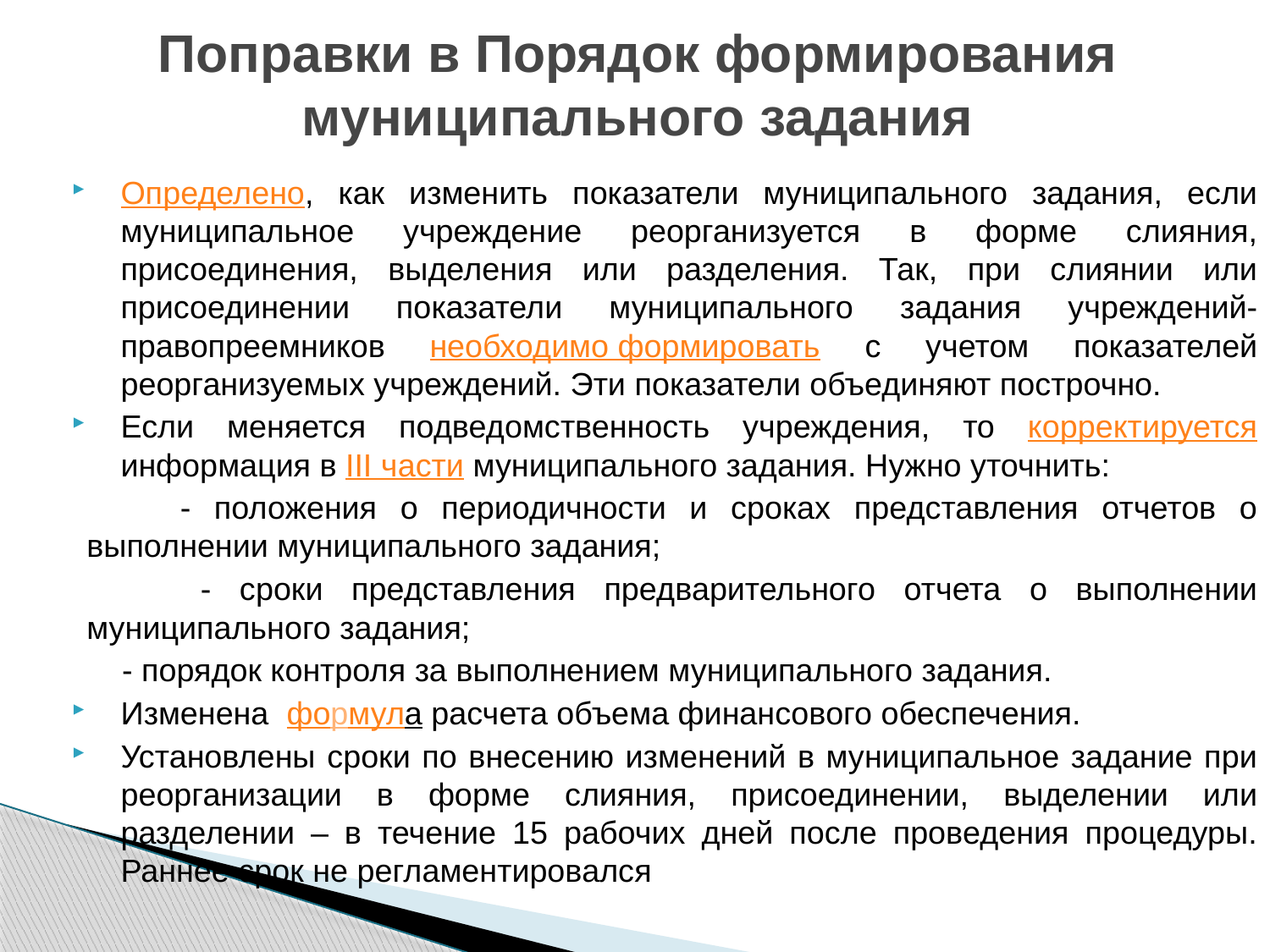

# Поправки в Порядок формирования муниципального задания
Определено, как изменить показатели муниципального задания, если муниципальное учреждение реорганизуется в форме слияния, присоединения, выделения или разделения. Так, при слиянии или присоединении показатели муниципального задания учреждений-правопреемников необходимо формировать с учетом показателей реорганизуемых учреждений. Эти показатели объединяют построчно.
Если меняется подведомственность учреждения, то корректируется информация в III части муниципального задания. Нужно уточнить:
    - положения о периодичности и сроках представления отчетов о выполнении муниципального задания;
    - сроки представления предварительного отчета о выполнении муниципального задания;
    - порядок контроля за выполнением муниципального задания.
Изменена  формула расчета объема финансового обеспечения.
Установлены сроки по внесению изменений в муниципальное задание при реорганизации в форме слияния, присоединении, выделении или разделении – в течение 15 рабочих дней после проведения процедуры. Раннее срок не регламентировался